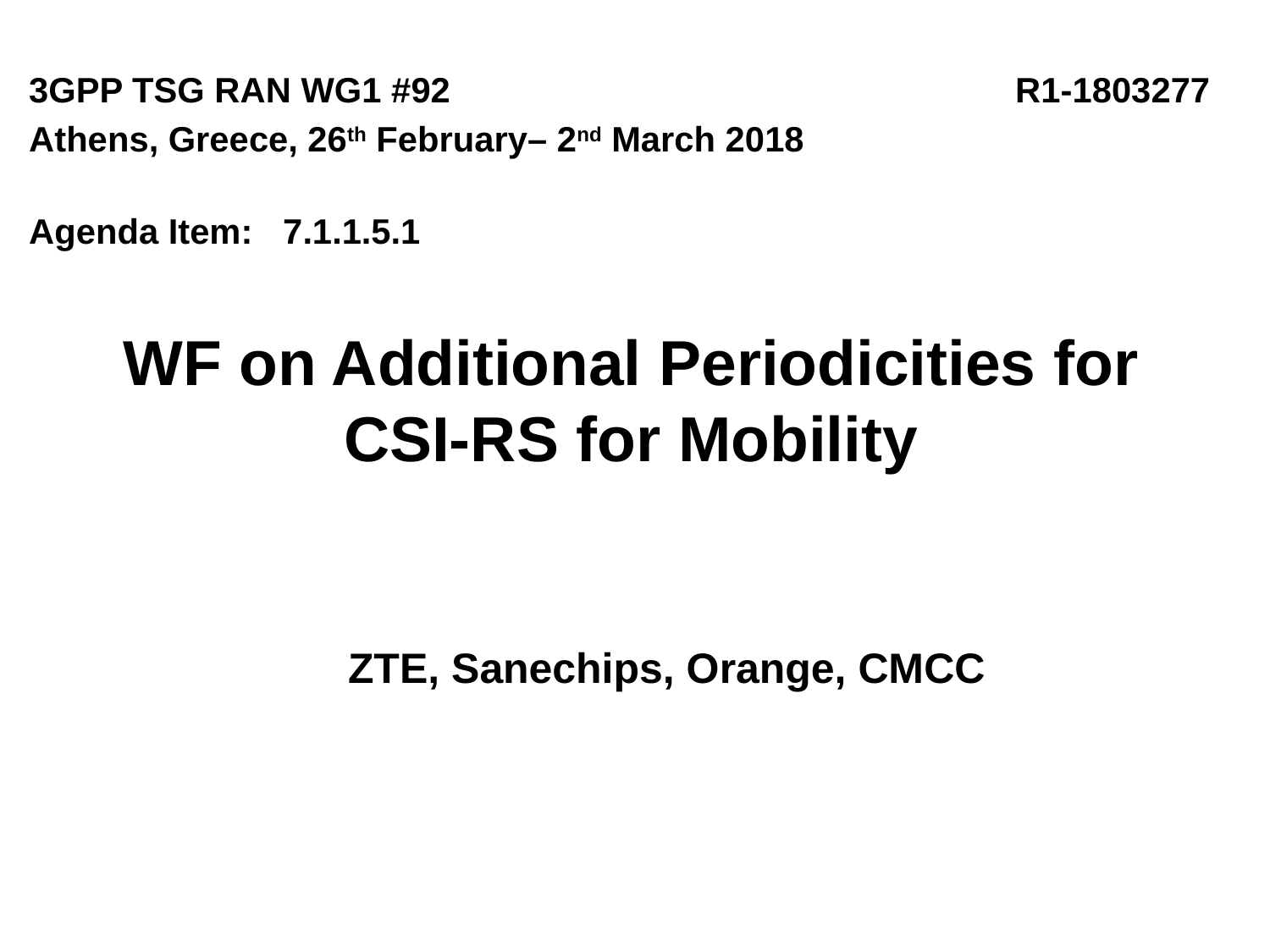

3GPP TSG RAN WG1 #92		 		          R1-1803277
Athens, Greece, 26th February– 2nd March 2018

Agenda Item:	7.1.1.5.1

# WF on Additional Periodicities for CSI-RS for Mobility
 ZTE, Sanechips, Orange, CMCC